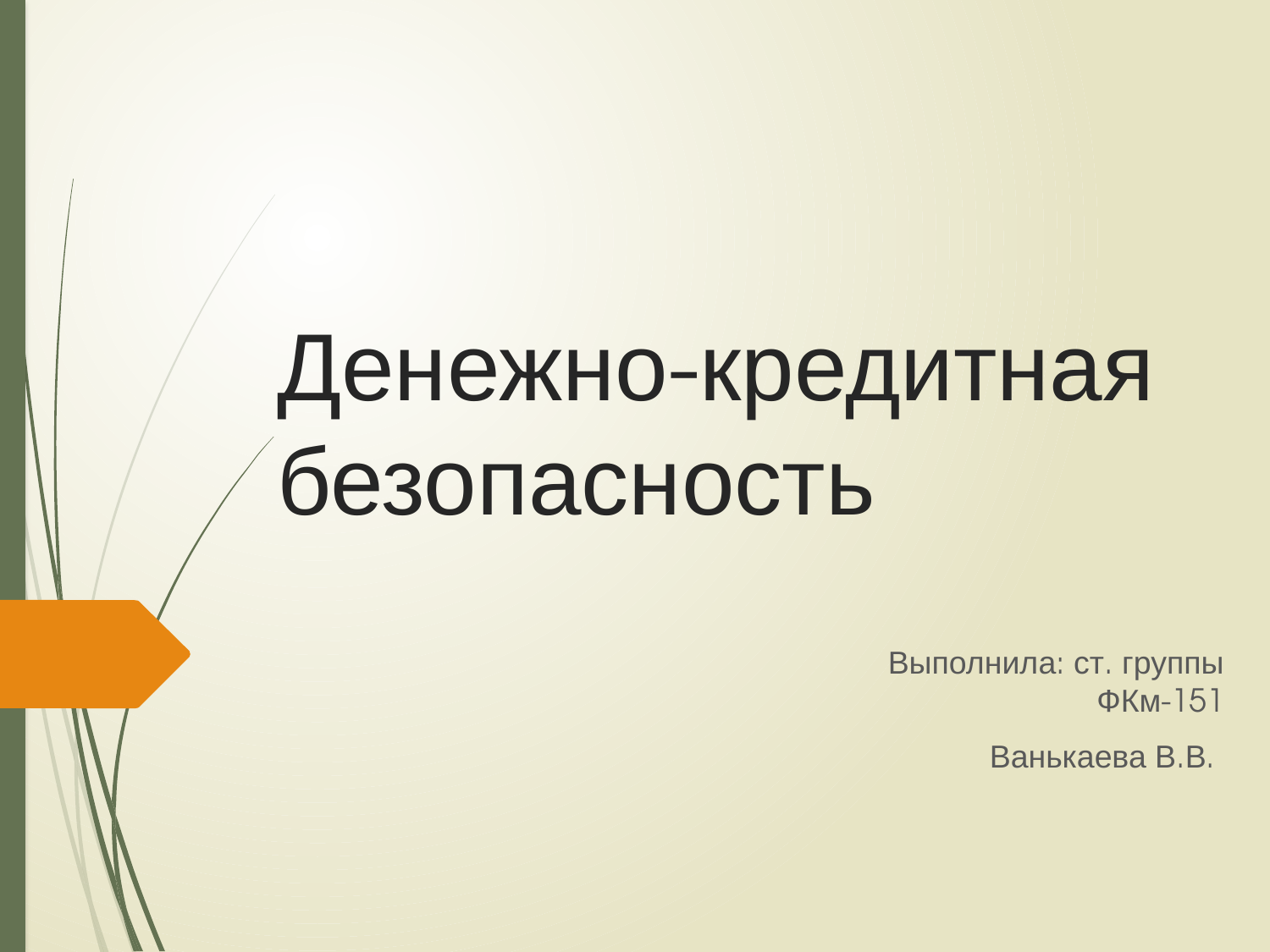

# Денежно-кредитная безопасность
Выполнила: ст. группы
ФКм-151
Ванькаева В.В.